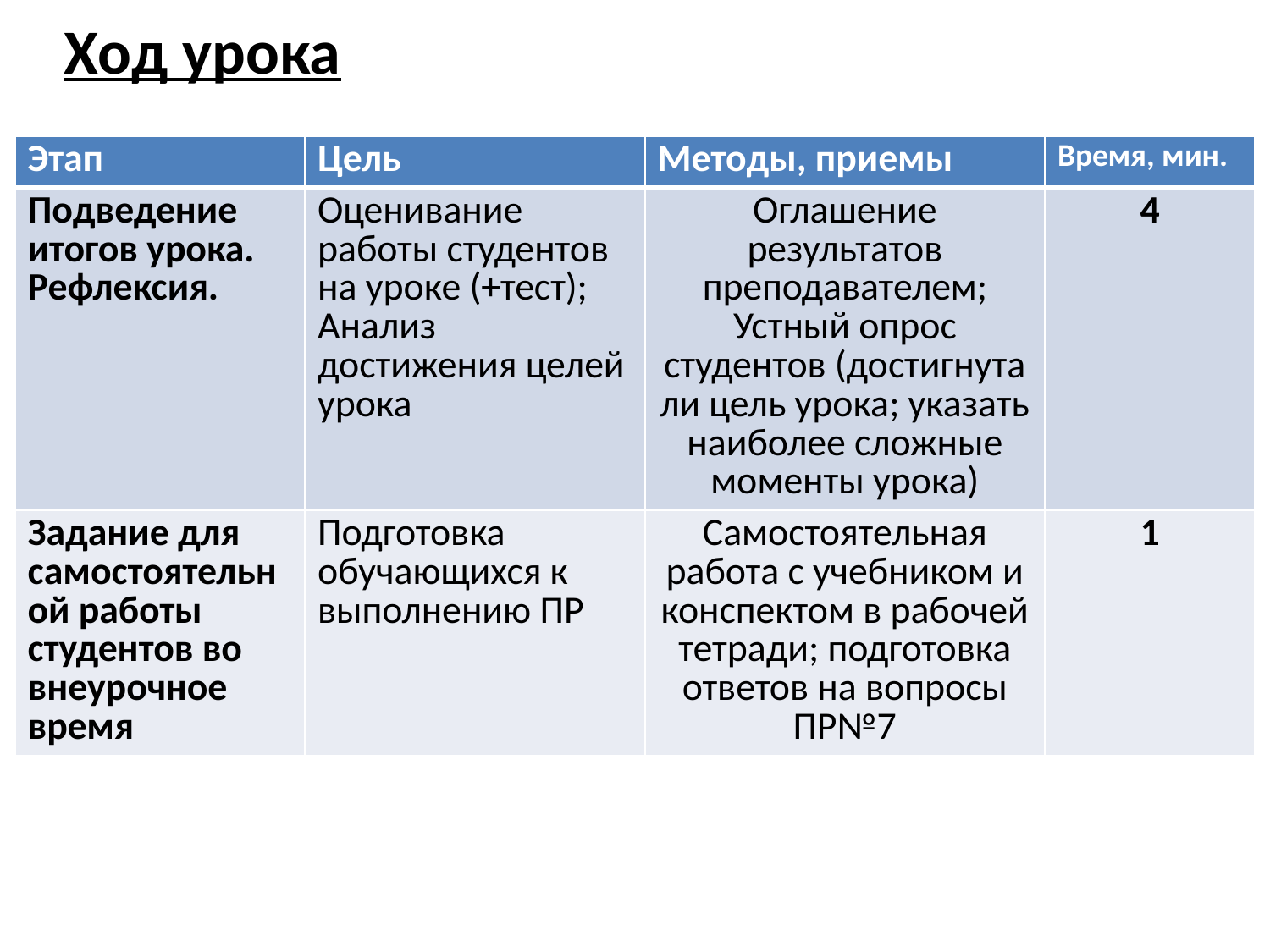

Ход урока
| Этап | Цель | Методы, приемы | Время, мин. |
| --- | --- | --- | --- |
| Подведение итогов урока. Рефлексия. | Оценивание работы студентов на уроке (+тест); Анализ достижения целей урока | Оглашение результатов преподавателем; Устный опрос студентов (достигнута ли цель урока; указать наиболее сложные моменты урока) | 4 |
| Задание для самостоятельной работы студентов во внеурочное время | Подготовка обучающихся к выполнению ПР | Самостоятельная работа с учебником и конспектом в рабочей тетради; подготовка ответов на вопросы ПР№7 | 1 |